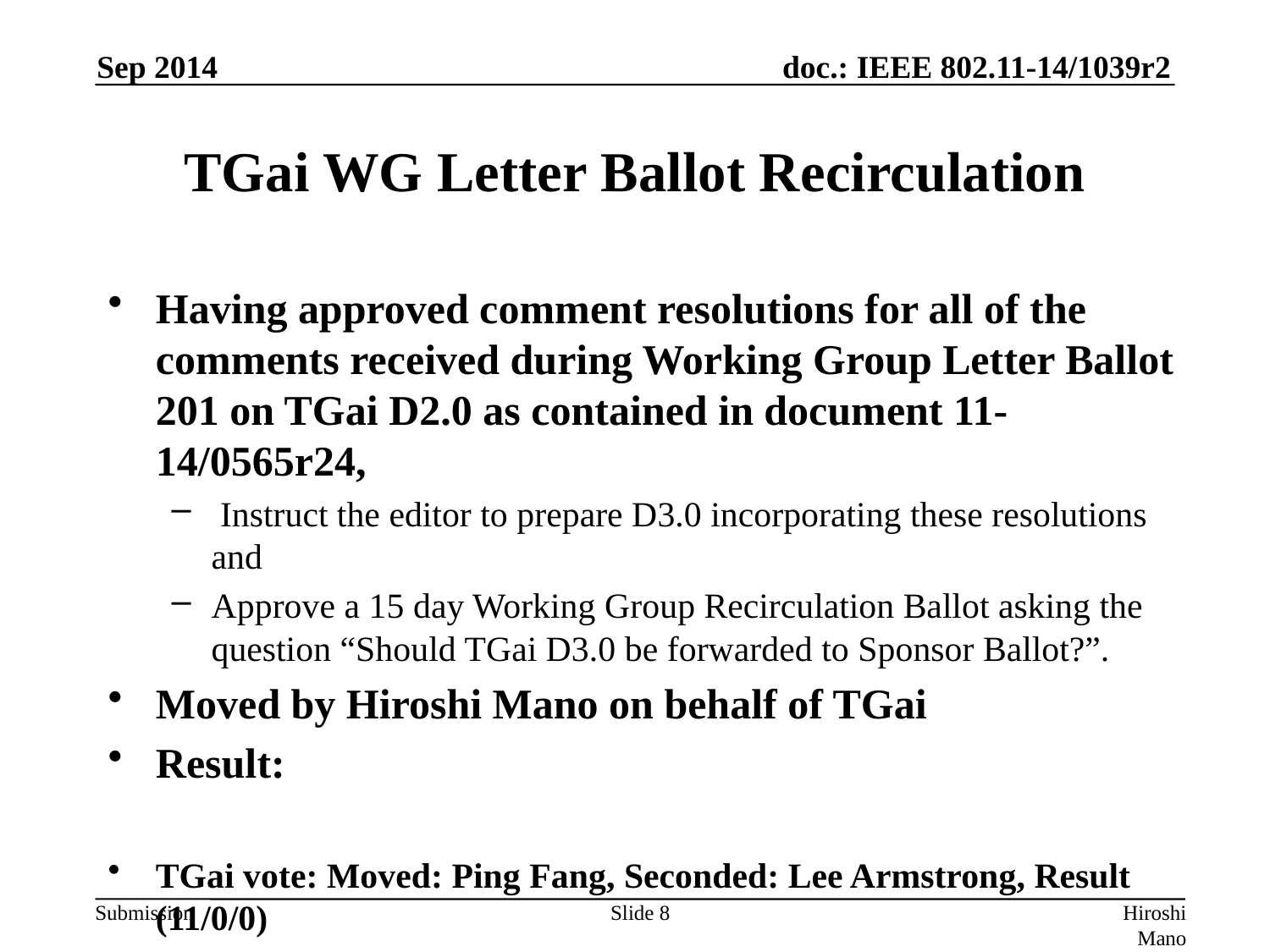

Sep 2014
# TGai WG Letter Ballot Recirculation
Having approved comment resolutions for all of the comments received during Working Group Letter Ballot 201 on TGai D2.0 as contained in document 11-14/0565r24,
 Instruct the editor to prepare D3.0 incorporating these resolutions and
Approve a 15 day Working Group Recirculation Ballot asking the question “Should TGai D3.0 be forwarded to Sponsor Ballot?”.
Moved by Hiroshi Mano on behalf of TGai
Result:

TGai vote: Moved: Ping Fang, Seconded: Lee Armstrong, Result (11/0/0)

Slide 8
Hiroshi Mano (KDTI)